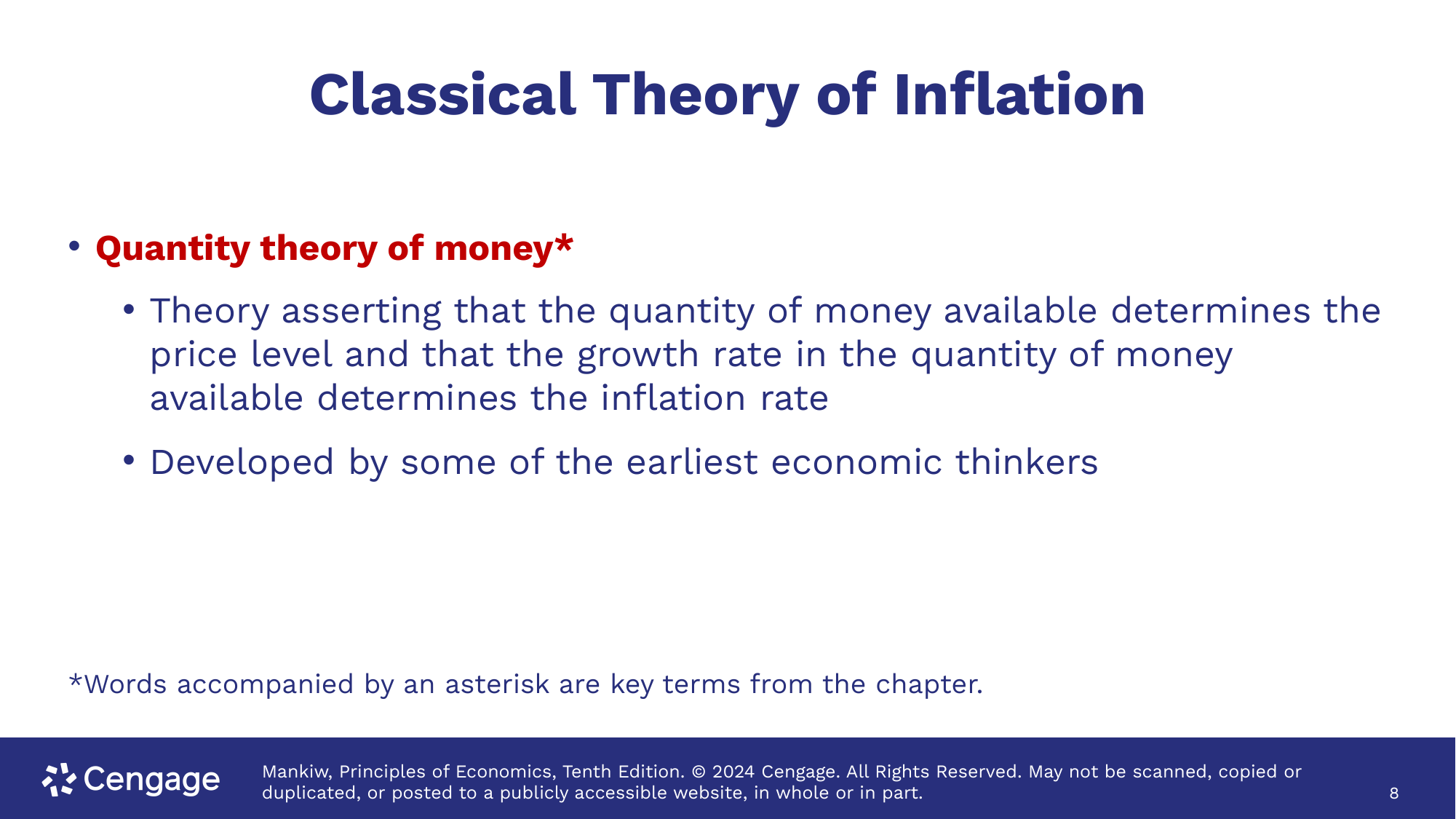

# Classical Theory of Inflation
Quantity theory of money*
Theory asserting that the quantity of money available determines the price level and that the growth rate in the quantity of money available determines the inflation rate
Developed by some of the earliest economic thinkers
*Words accompanied by an asterisk are key terms from the chapter.